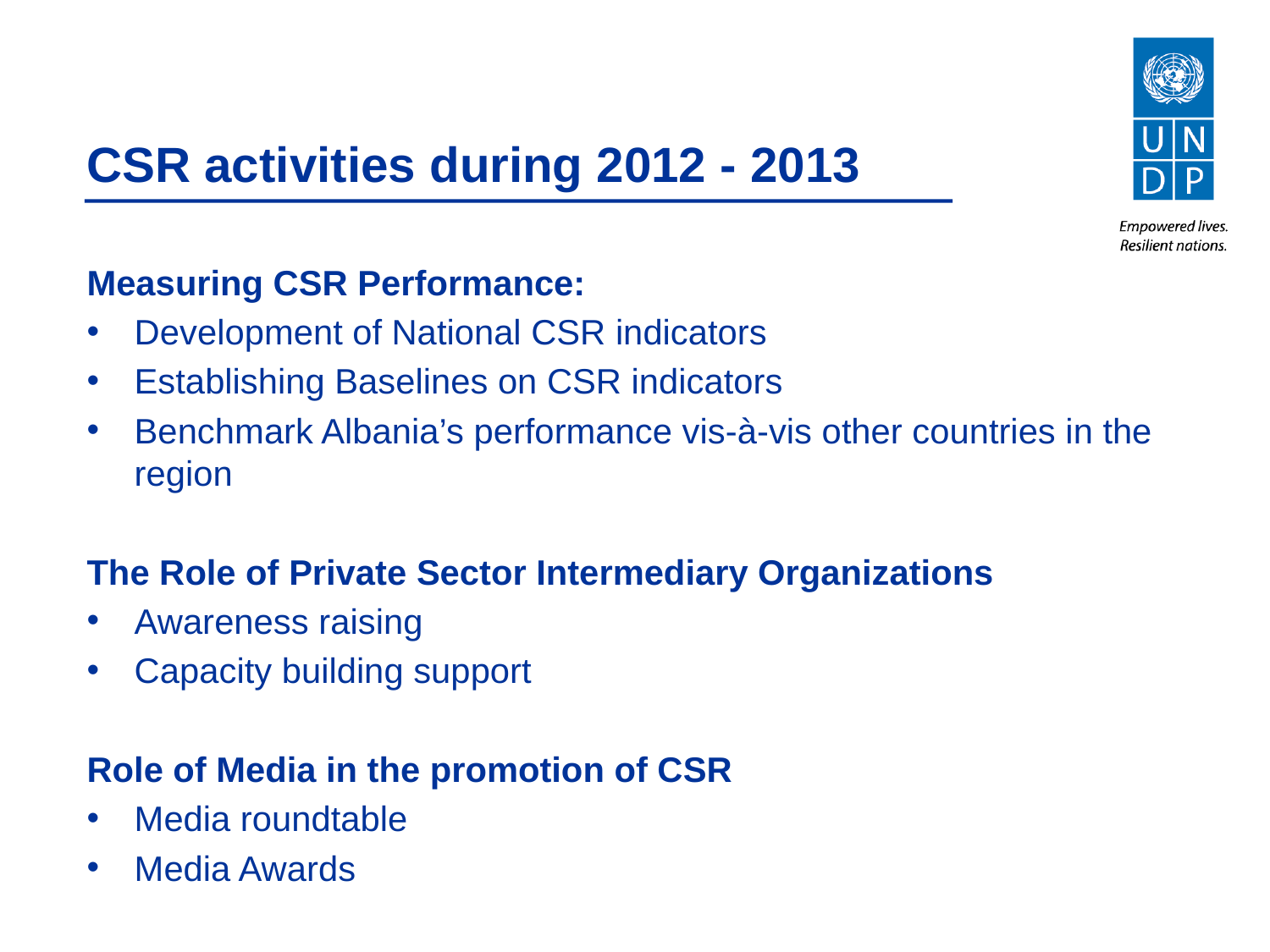

CSR activities during 2012 - 2013
Measuring CSR Performance:
Development of National CSR indicators
Establishing Baselines on CSR indicators
Benchmark Albania’s performance vis-à-vis other countries in the region

The Role of Private Sector Intermediary Organizations
Awareness raising
Capacity building support

Role of Media in the promotion of CSR
Media roundtable
Media Awards